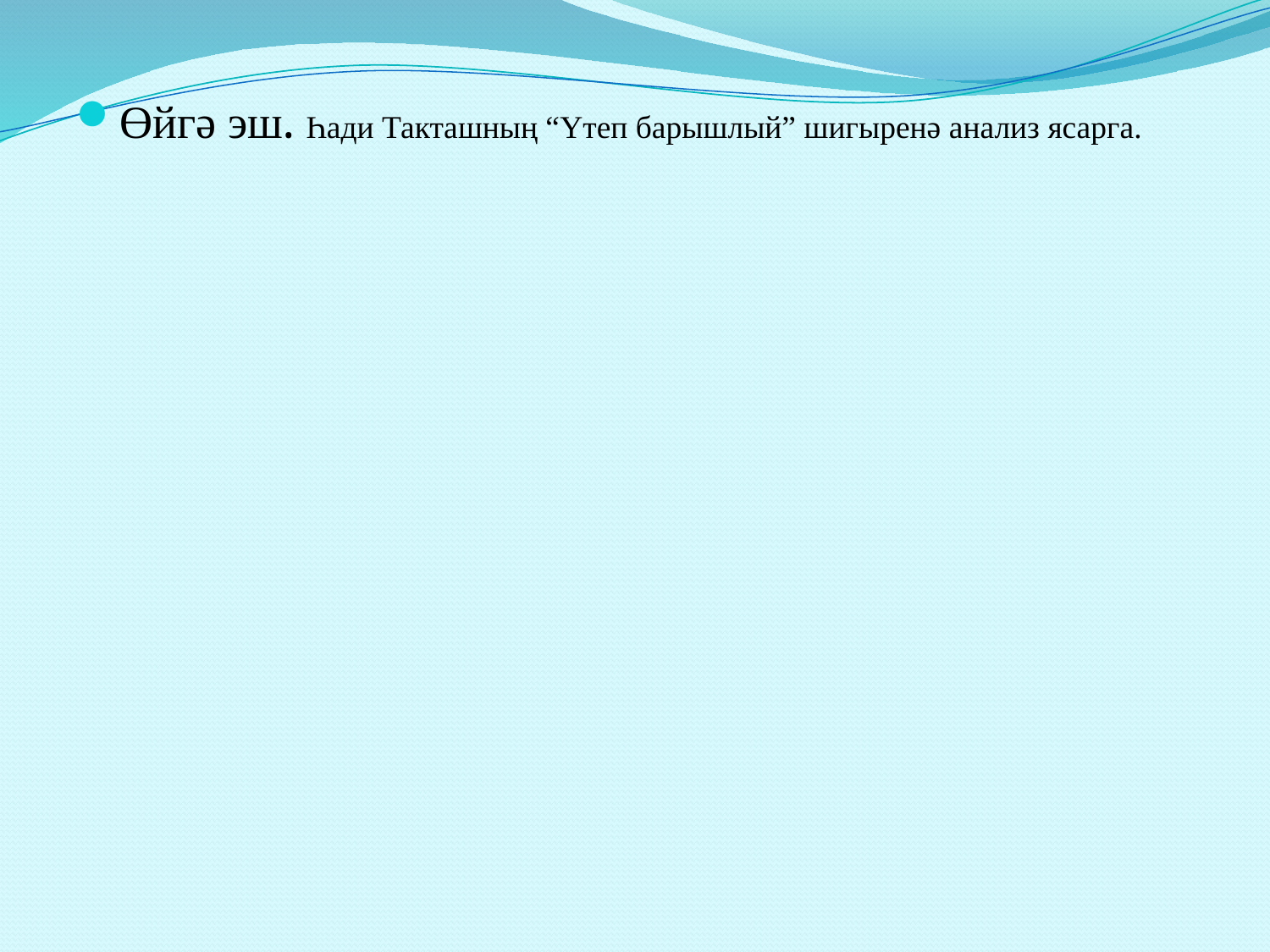

Өйгә эш. Һади Такташның “Үтеп барышлый” шигыренә анализ ясарга.